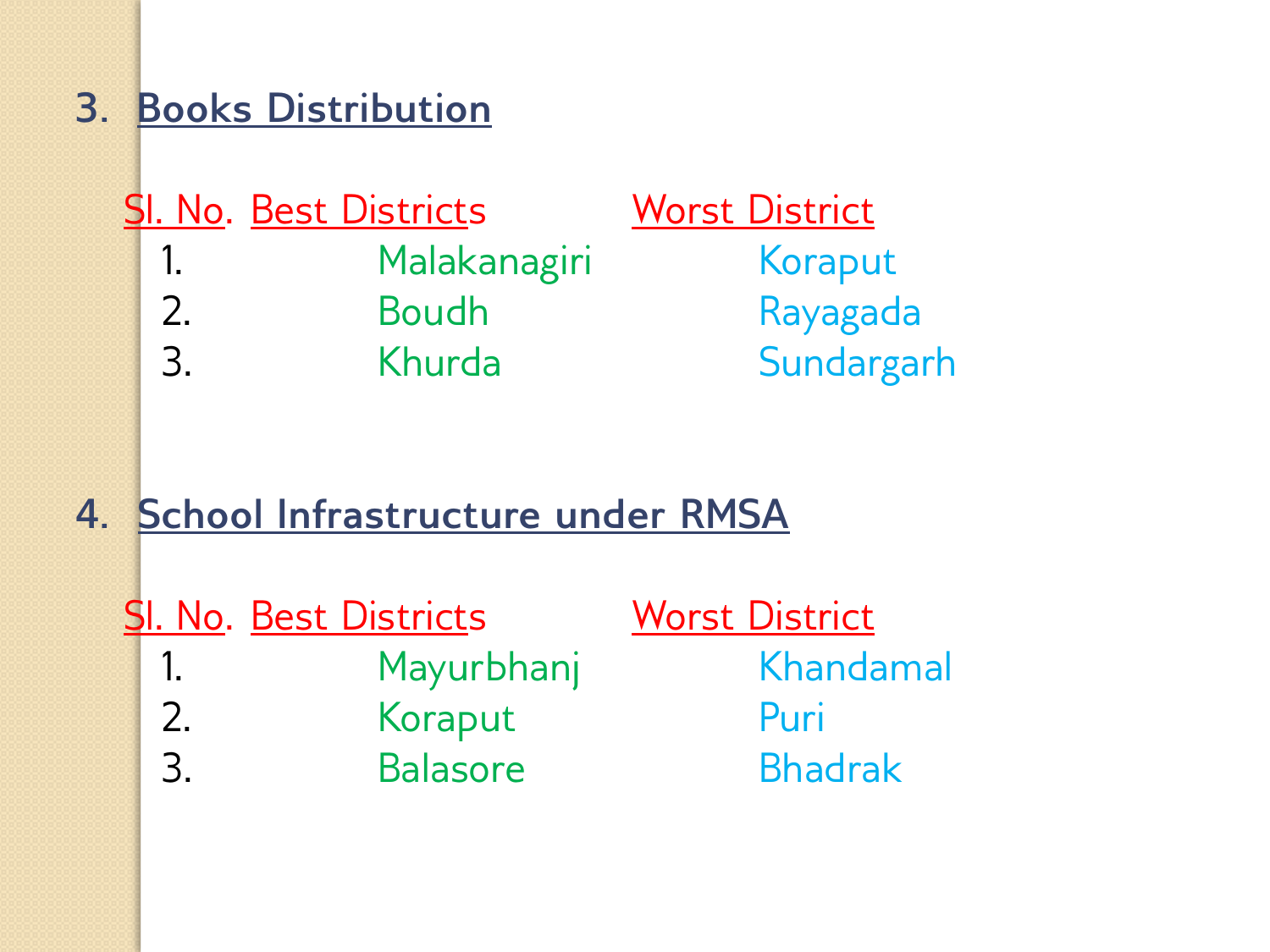

3.  Books Distribution

	Sl. No.	Best Districts		Worst District
	   1.		Malakanagiri		Koraput
	   2.		Boudh			Rayagada
	   3.		Khurda			Sundargarh

4.  School Infrastructure under RMSA

	Sl. No.	Best Districts		Worst District
	   1.		Mayurbhanj		Khandamal
	   2.		Koraput		Puri
	   3.		Balasore		Bhadrak